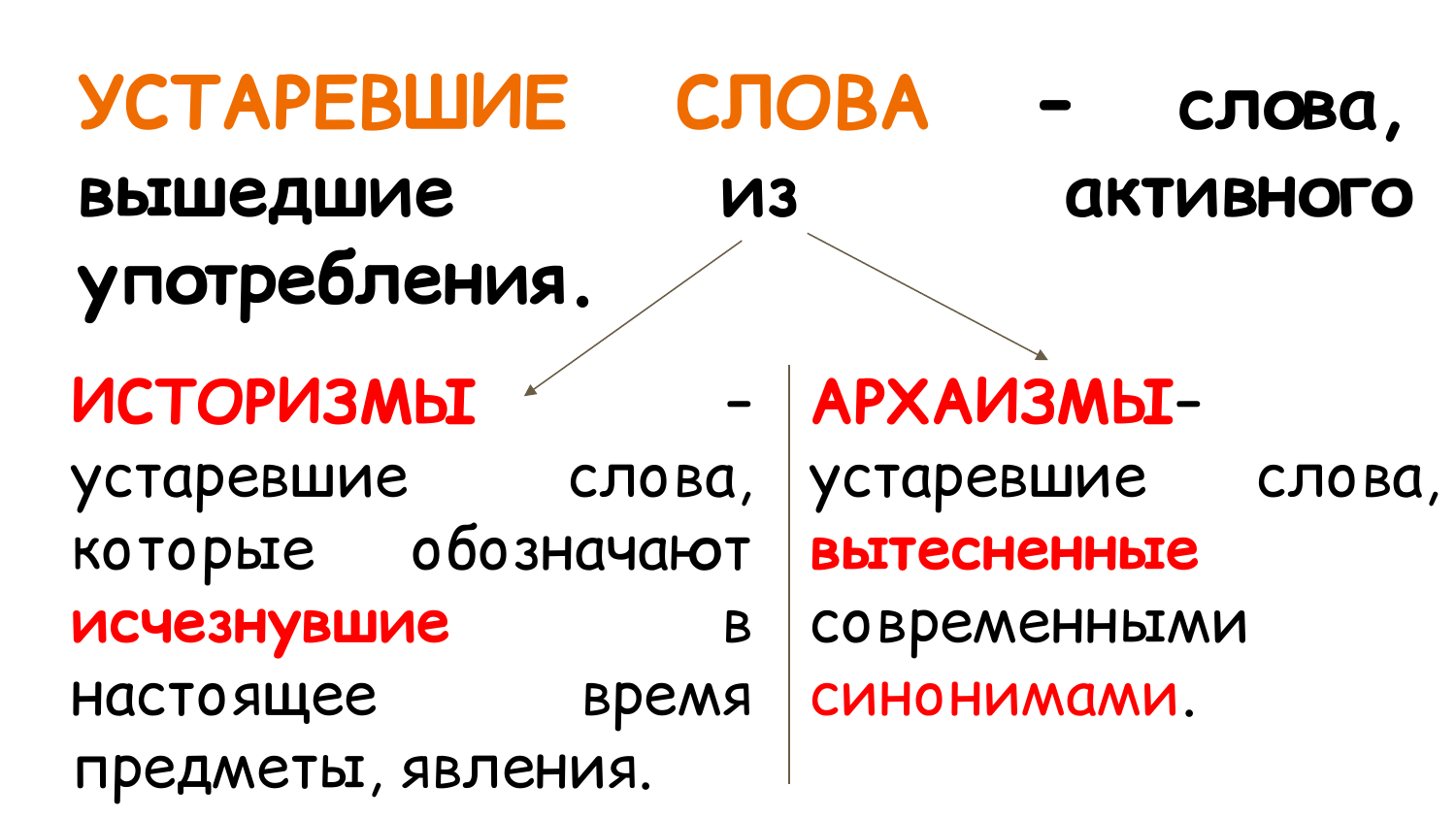

УСТАРЕВШИЕ СЛОВА – слова, вышедшие из активного употребления.

ИСТОРИЗМЫ – устаревшие слова, которые обозначают исчезнувшие в настоящее время предметы, явления.
АРХАИЗМЫ– устаревшие слова, вытесненные современными синонимами.